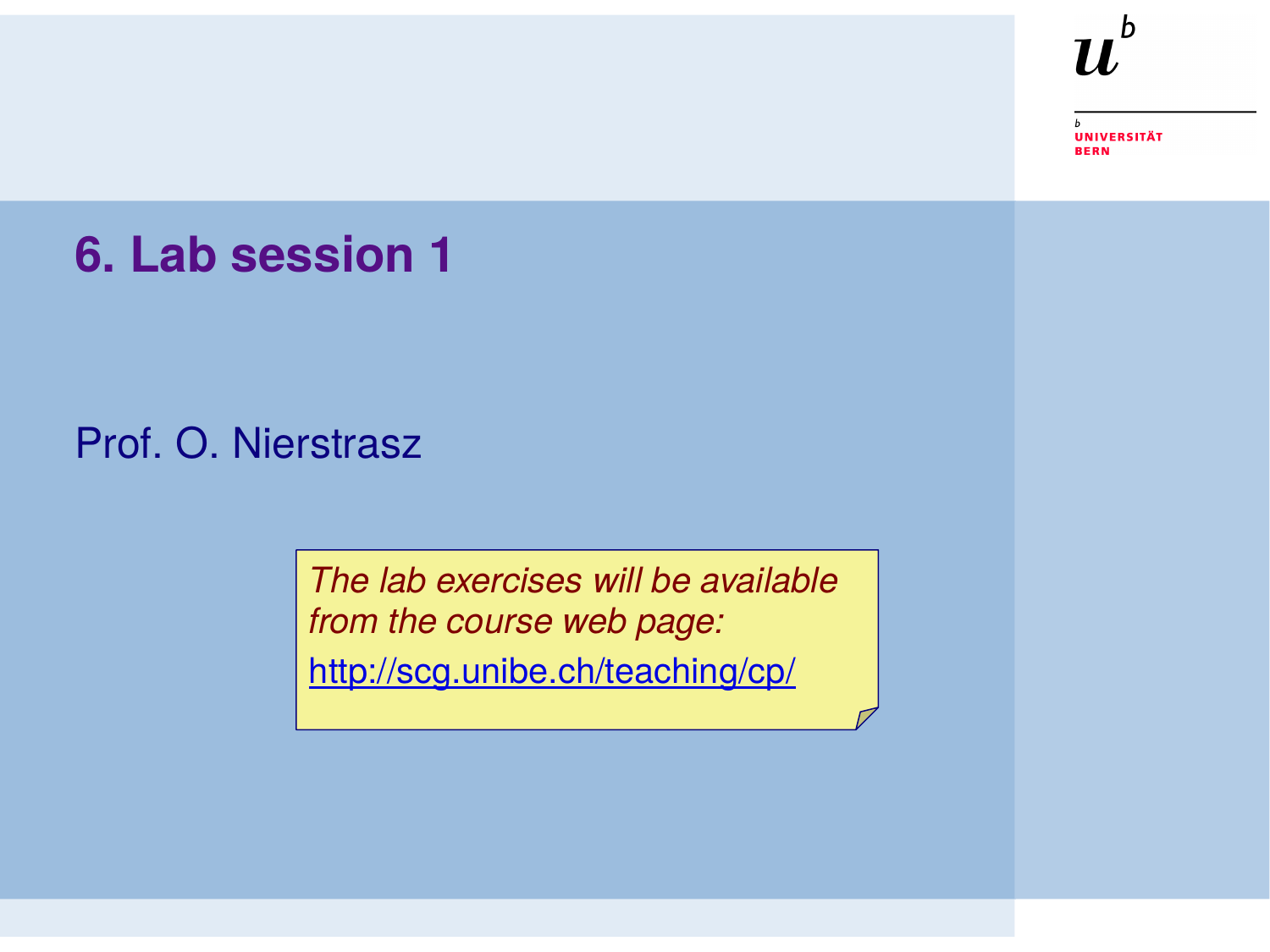

# 6. Lab session 1
Prof. O. Nierstrasz
The lab exercises will be available from the course web page:
http://scg.unibe.ch/teaching/cp/